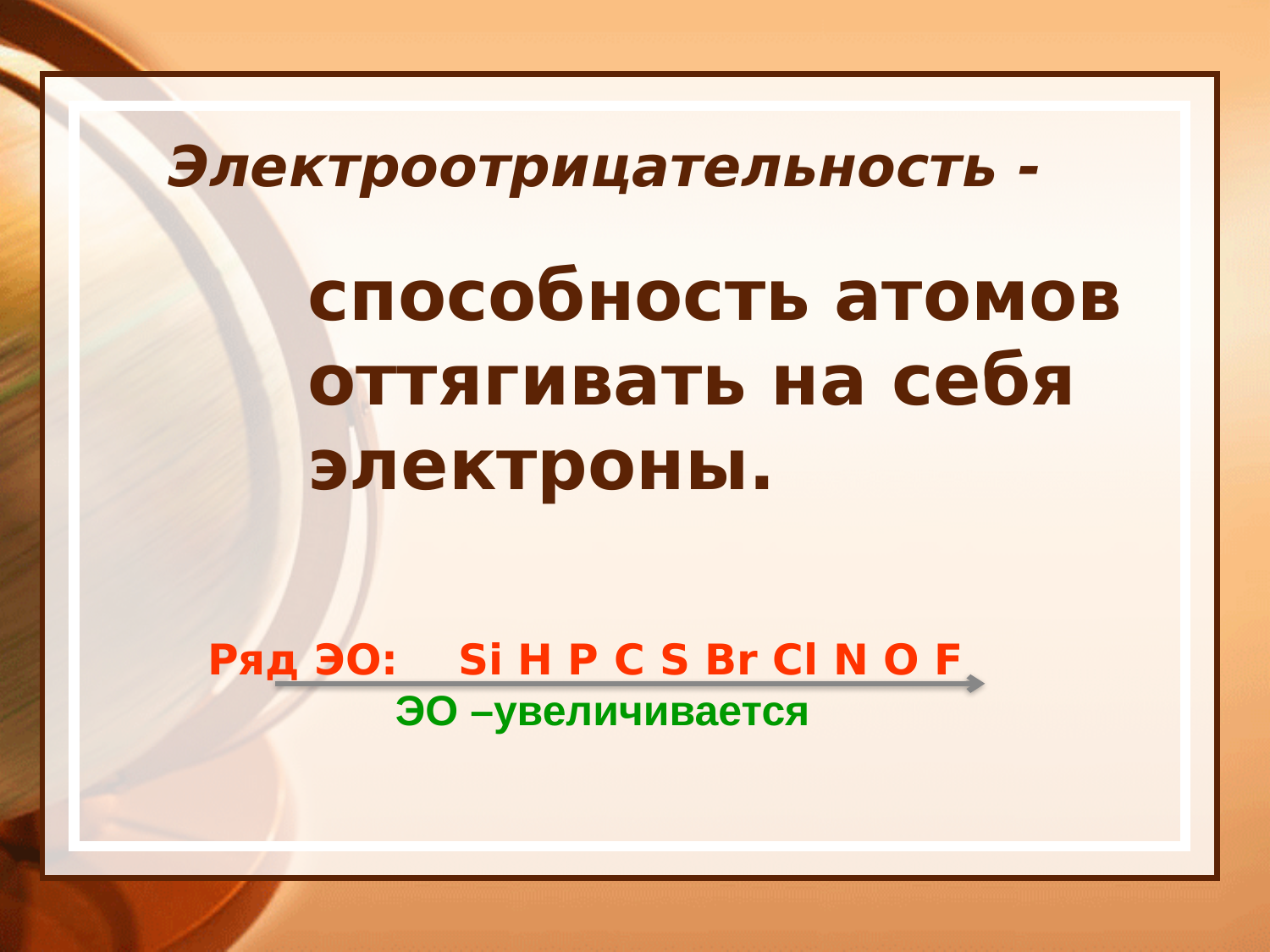

# Электроотрицательность -
способность атомов оттягивать на себя электроны.
Ряд ЭО:    Si H P C S Br Cl N O F
ЭО –увеличивается